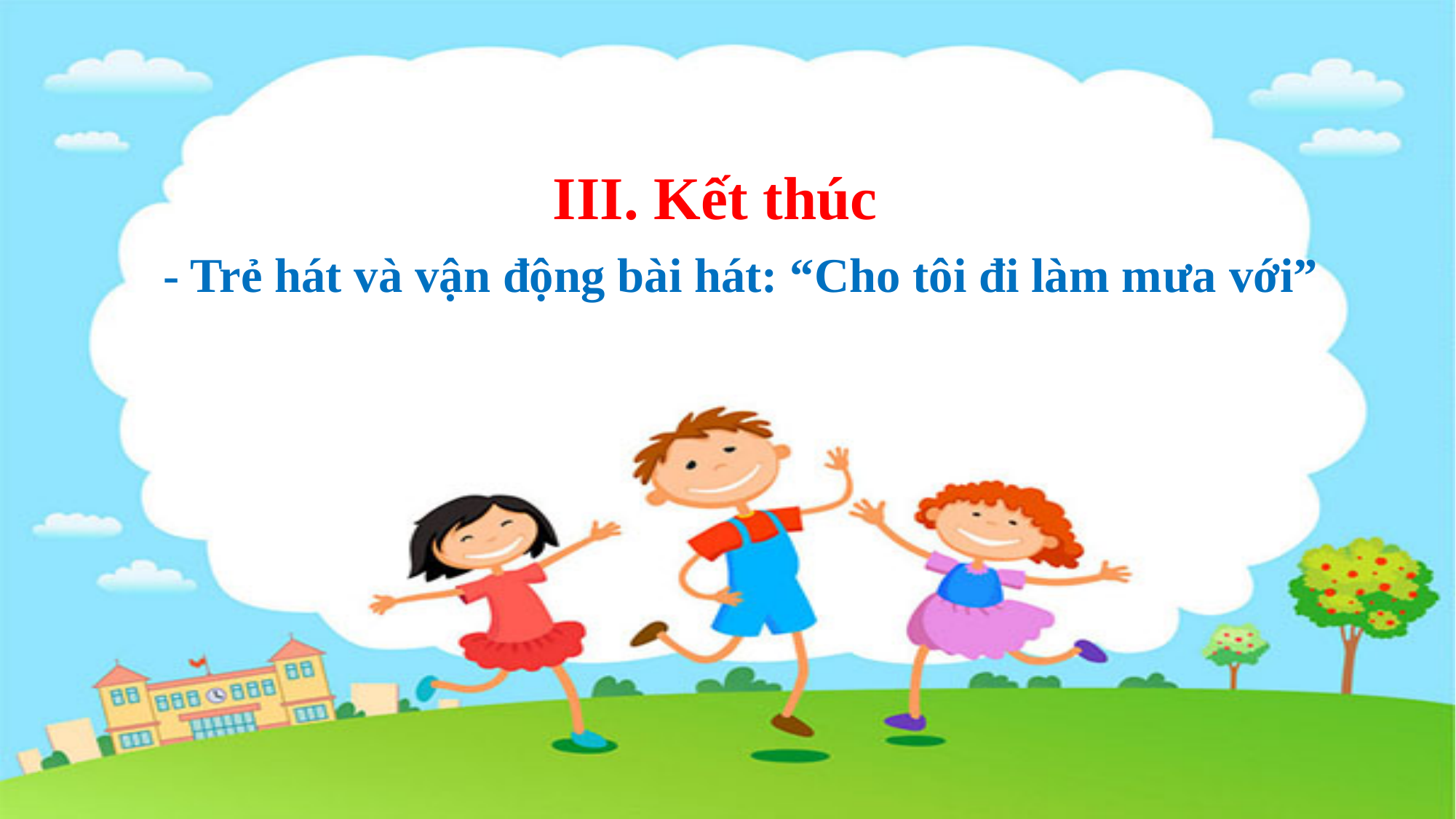

III. Kết thúc
- Trẻ hát và vận động bài hát: “Cho tôi đi làm mưa với”